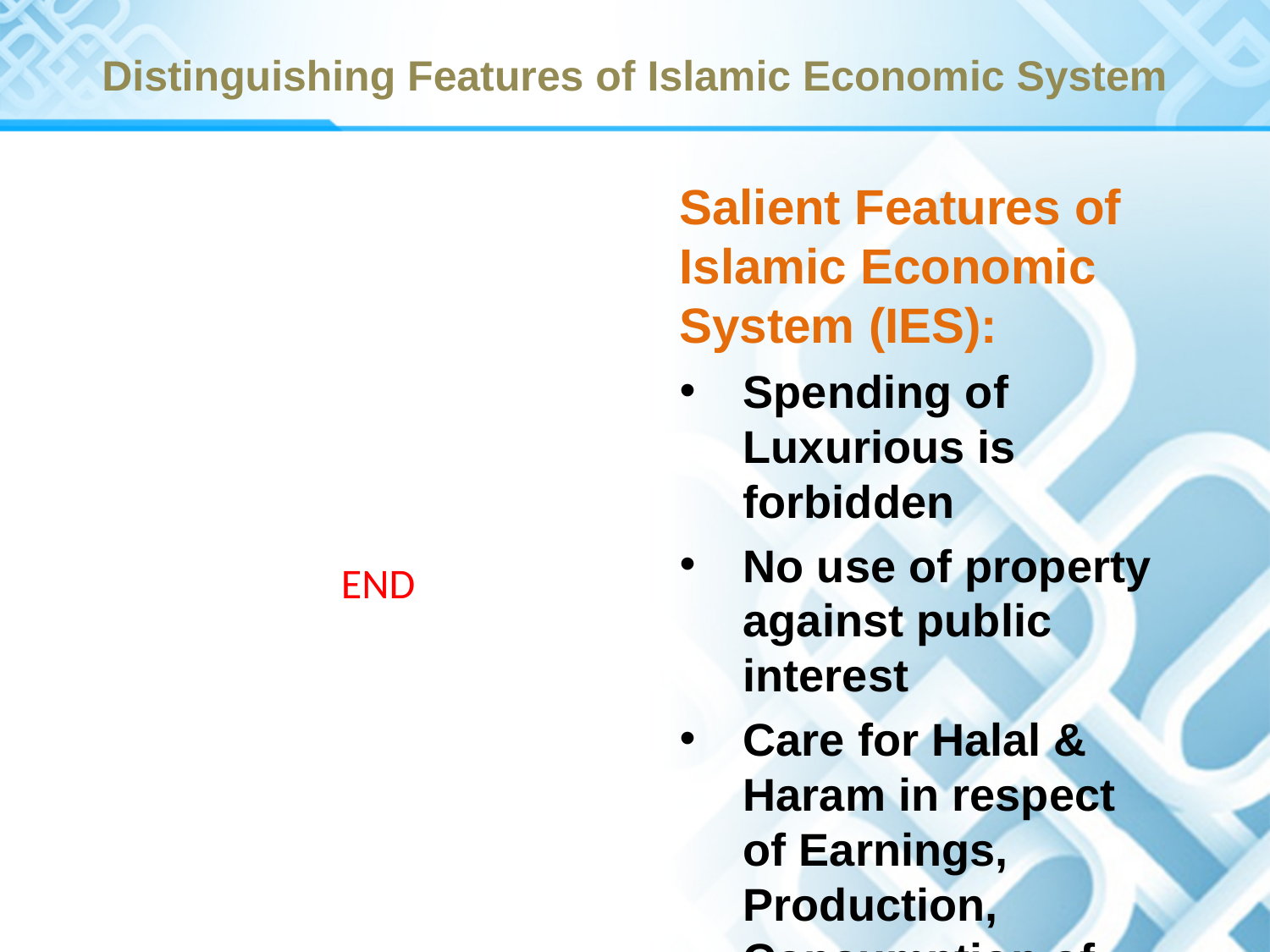

Distinguishing Features of Islamic Economic System
Salient Features of Islamic Economic System (IES):
Spending of Luxurious is forbidden
No use of property against public interest
Care for Halal & Haram in respect of Earnings, Production, Consumption of wealth
END